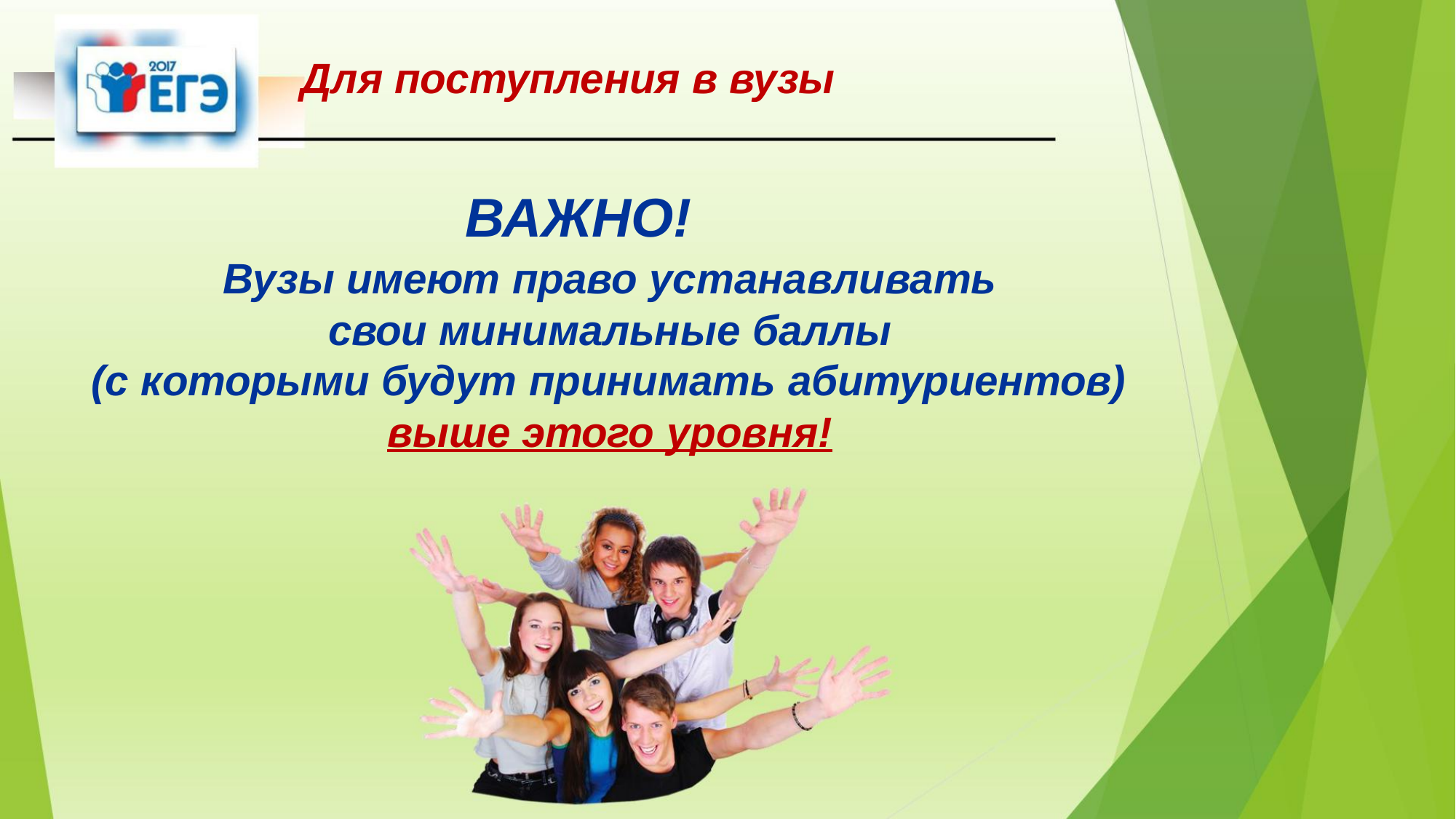

Для поступления в вузы
ВАЖНО!
Вузы имеют право устанавливать
свои минимальные баллы
(с которыми будут принимать абитуриентов)
выше этого уровня!